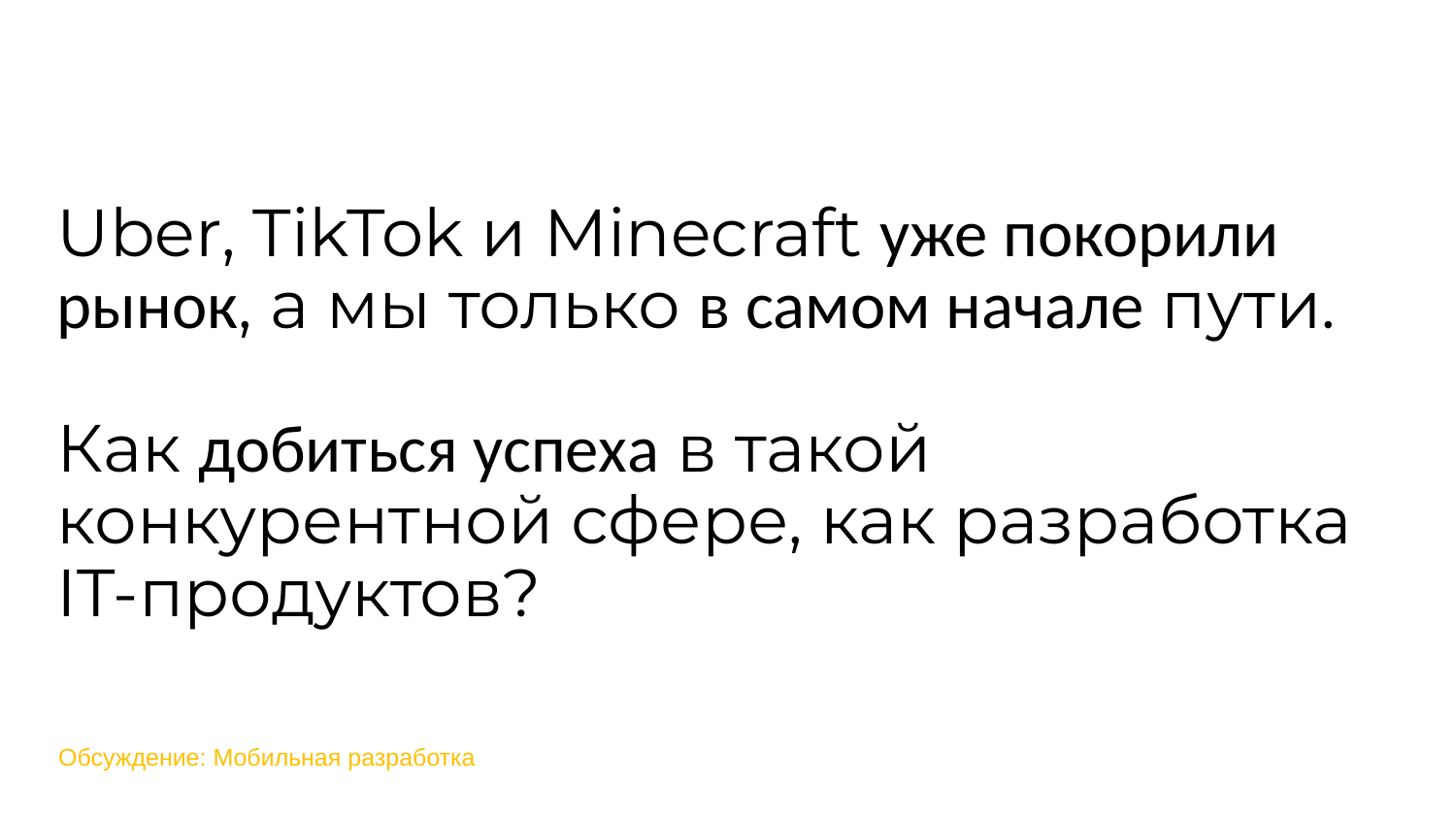

# Uber, TikTok и Minecraft уже покорили рынок, а мы только в самом начале пути.

Как добиться успеха в такой конкурентной сфере, как разработка IT-продуктов?
Обсуждение: Мобильная разработка